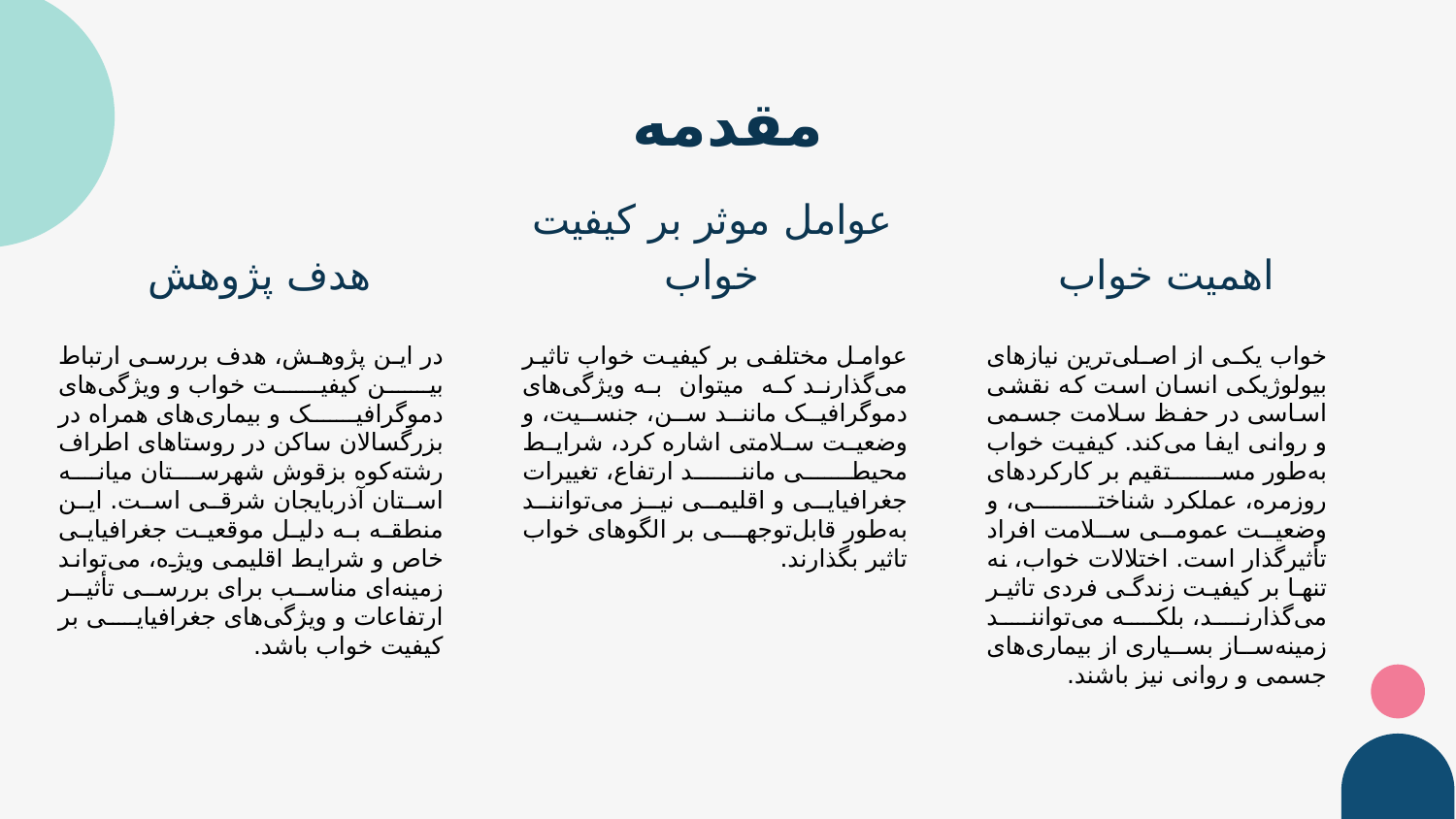

# مقدمه
هدف پژوهش
عوامل موثر بر کیفیت خواب
اهمیت خواب
در این پژوهش، هدف بررسی ارتباط بین کیفیت خواب و ویژگی‌های دموگرافیک و بیماری‌های همراه در بزرگسالان ساکن در روستاهای اطراف رشته‌کوه بزقوش شهرستان میانه استان آذربایجان شرقی است. این منطقه به دلیل موقعیت جغرافیایی خاص و شرایط اقلیمی ویژه، می‌تواند زمینه‌ای مناسب برای بررسی تأثیر ارتفاعات و ویژگی‌های جغرافیایی بر کیفیت خواب باشد.
عوامل مختلفی بر کیفیت خواب تاثیر می‌گذارند که میتوان به ویژگی‌های دموگرافیک مانند سن، جنسیت، و وضعیت سلامتی اشاره کرد، شرایط محیطی مانند ارتفاع، تغییرات جغرافیایی و اقلیمی نیز می‌توانند به‌طور قابل‌توجهی بر الگوهای خواب تاثیر بگذارند.
خواب یکی از اصلی‌ترین نیازهای بیولوژیکی انسان است که نقشی اساسی در حفظ سلامت جسمی و روانی ایفا می‌کند. کیفیت خواب به‌طور مستقیم بر کارکردهای روزمره، عملکرد شناختی، و وضعیت عمومی سلامت افراد تأثیرگذار است. اختلالات خواب، نه تنها بر کیفیت زندگی فردی تاثیر می‌گذارند، بلکه می‌توانند زمینه‌ساز بسیاری از بیماری‌های جسمی و روانی نیز باشند.